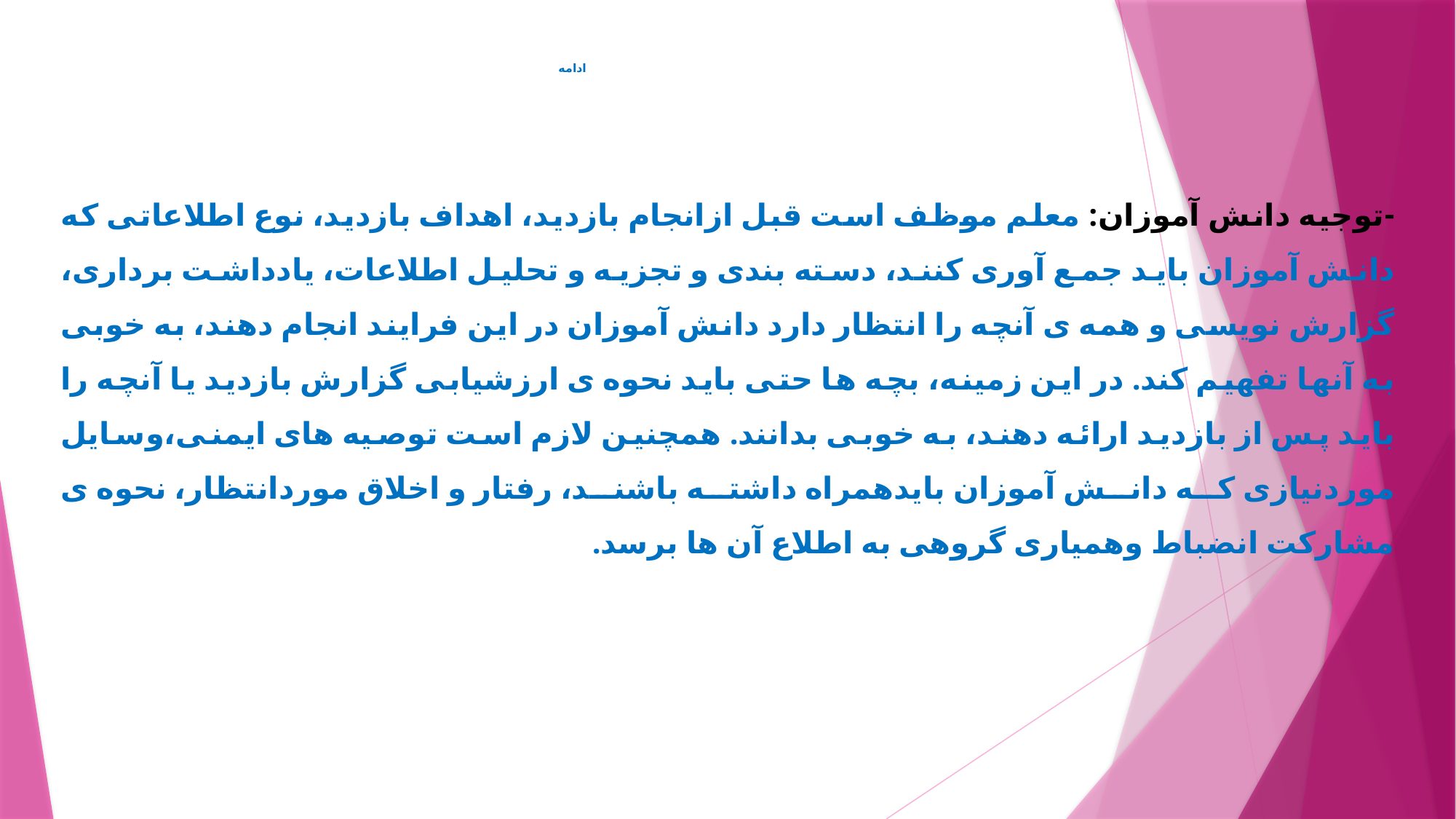

# ادامه
-توجيه دانش آموزان: معلم موظف است قبل ازانجام بازديد، اهداف بازديد، نوع اطلاعاتی که دانش آموزان بايد جمع آوری کنند، دسته بندی و تجزيه و تحليل اطلاعات، يادداشت برداری، گزارش نويسی و همه ی آنچه را انتظار دارد دانش آموزان در اين فرايند انجام دهند، به خوبی به آنها تفهيم کند. در اين زمينه، بچه ها حتی بايد نحوه ی ارزشيابی گزارش بازديد يا آنچه را بايد پس از بازديد ارائه دهند، به خوبی بدانند. همچنين لازم است توصيه های ايمنی،وسايل موردنيازی که دانش آموزان بايدهمراه داشته باشند، رفتار و اخلاق موردانتظار، نحوه ی مشارکت انضباط وهمياری گروهی به اطلاع آن ها برسد.